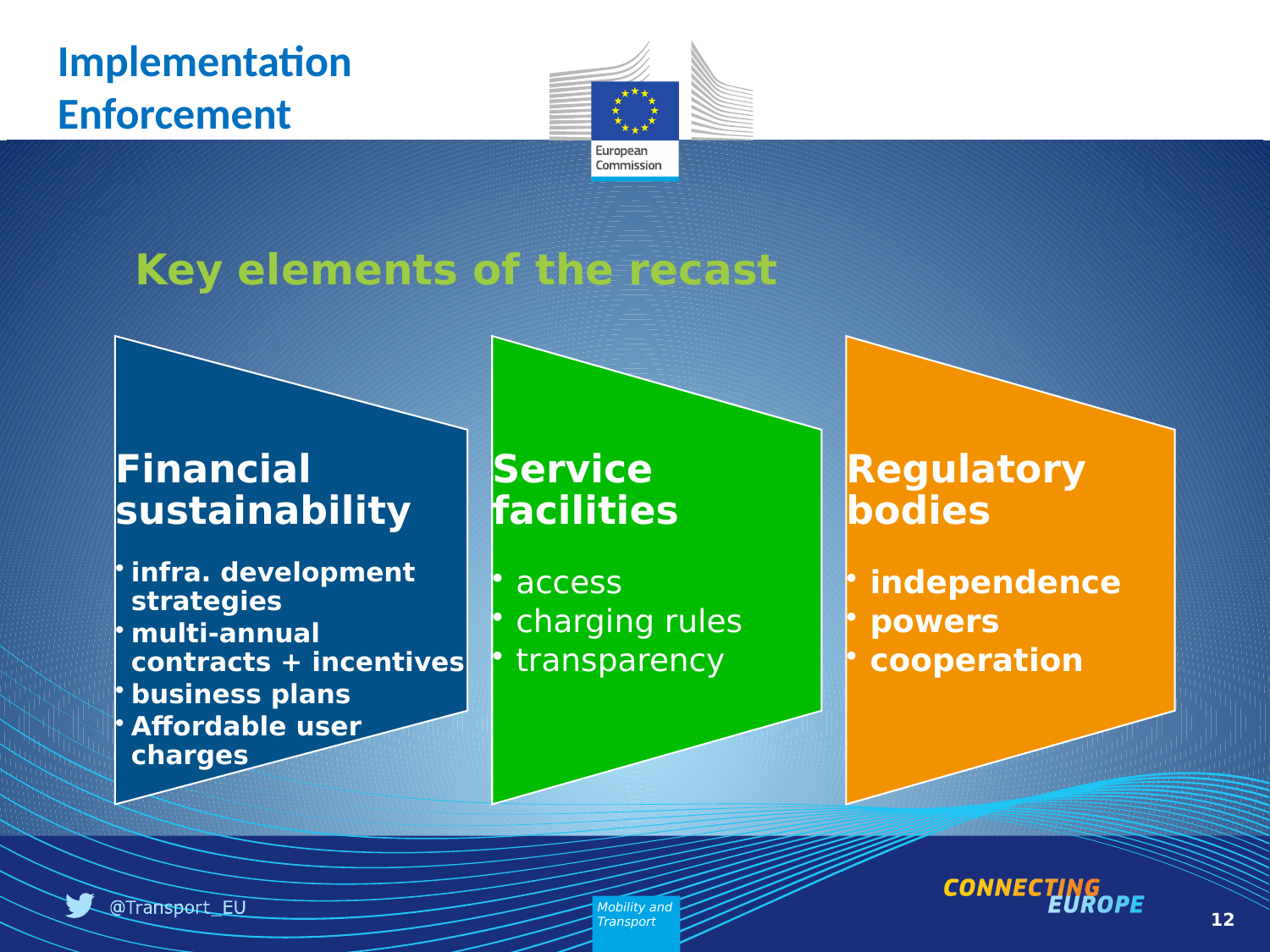

Implementation
Enforcement
# Key elements of the recast
Financial sustainability

infra. development strategies
multi-annual contracts + incentives
business plans
Affordable user charges
Service  facilities

access
charging rules
transparency
Regulatory bodies

independence
powers
cooperation
12